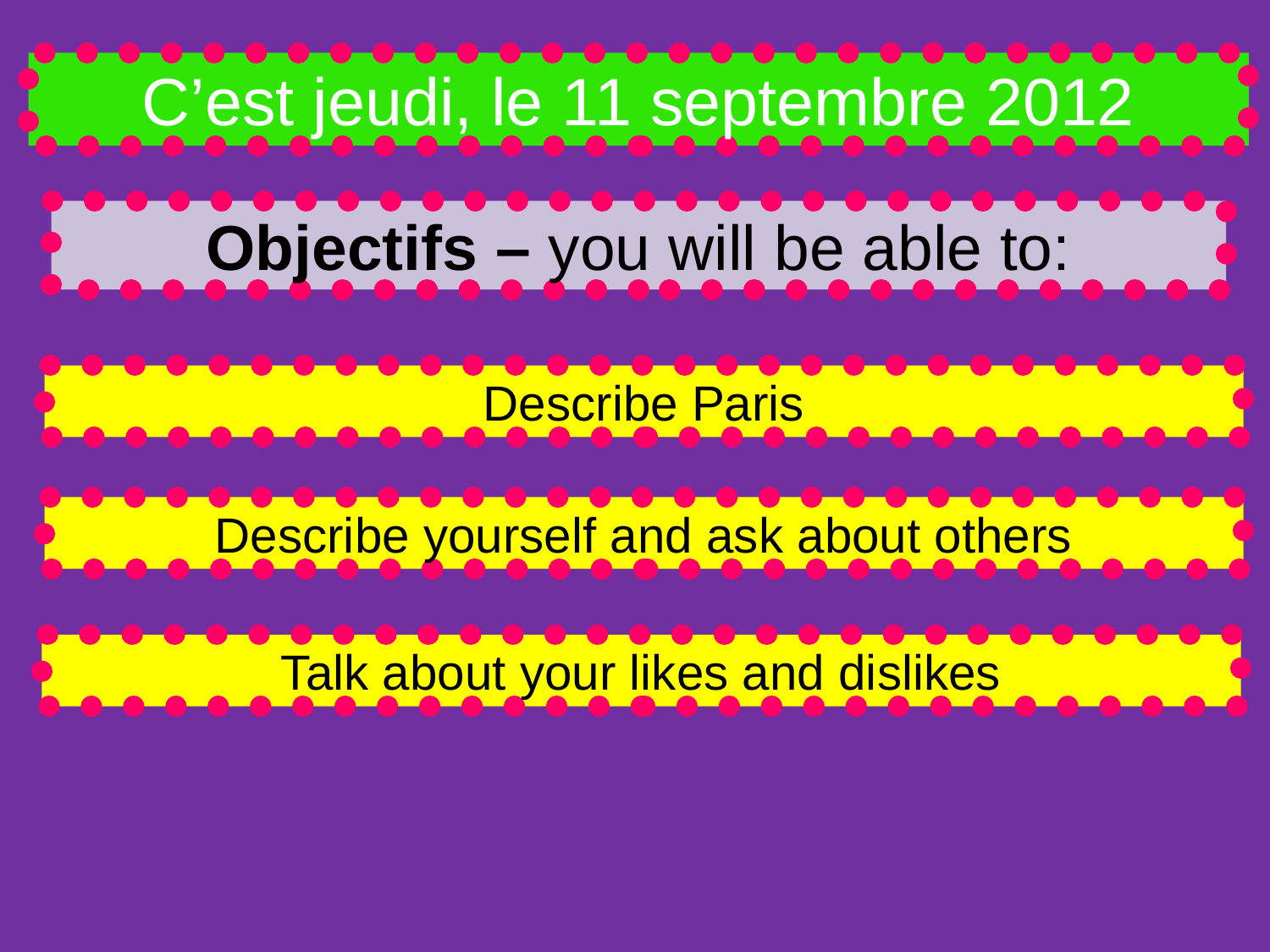

C’est jeudi, le 11 septembre 2012
Objectifs – you will be able to:
Describe Paris
Describe yourself and ask about others
Talk about your likes and dislikes